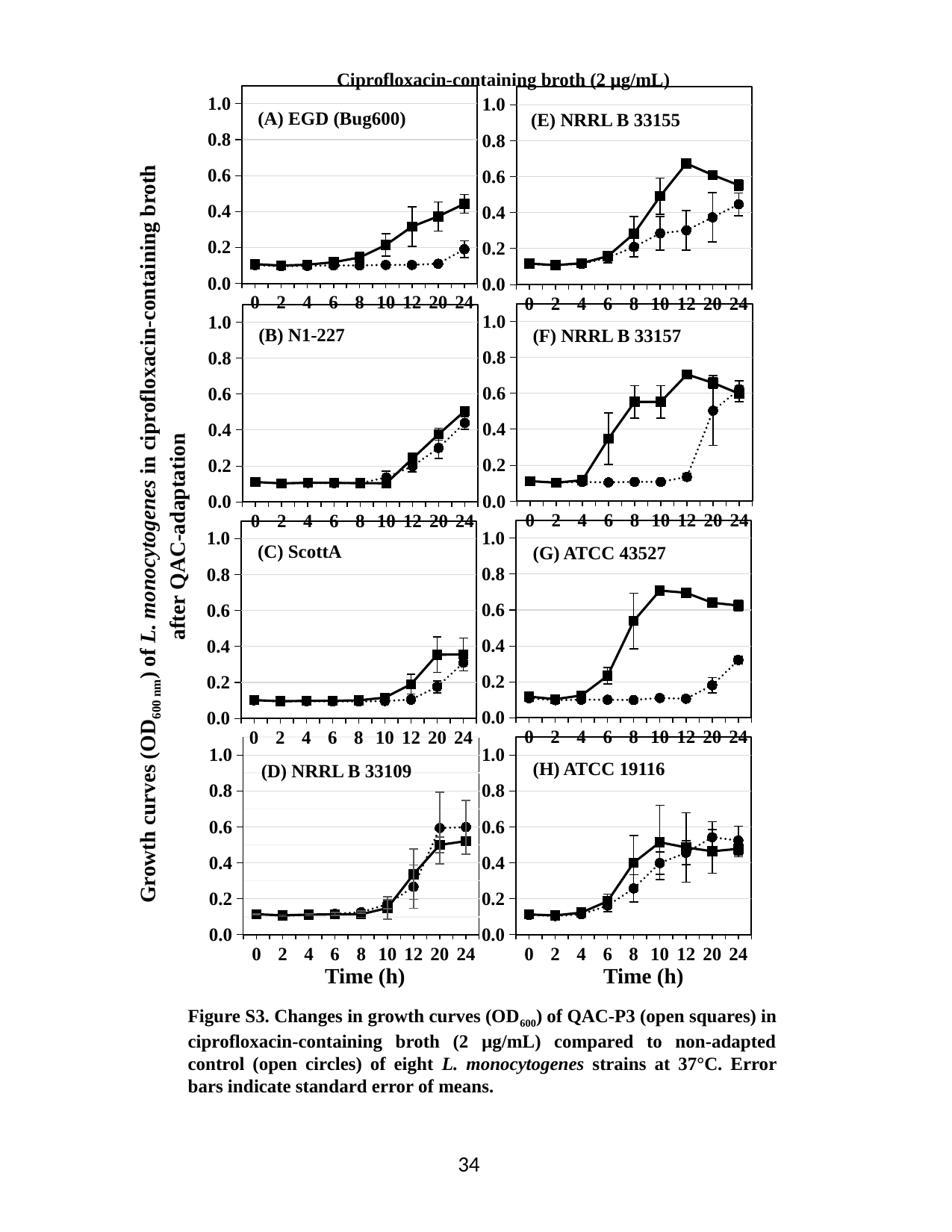

Ciprofloxacin-containing broth (2 µg/mL)

### Chart

| Category | 0S | p1 |
|---|---|---|
| 0 | 0.10166666666666668 | 0.10683333333333334 |
| 2 | 0.09500000000000001 | 0.09866666666666668 |
| 4 | 0.09716666666666667 | 0.10366666666666667 |
| 6 | 0.09949999999999999 | 0.11733333333333333 |
| 8 | 0.09966666666666668 | 0.144 |
| 10 | 0.1025 | 0.21316666666666664 |
| 12 | 0.1025 | 0.31583333333333335 |
| 20 | 0.10933333333333334 | 0.37266666666666665 |
| 24 | 0.18966666666666665 | 0.442 |

### Chart

| Category | 0S | p1 |
|---|---|---|
| 0 | 0.11433333333333333 | 0.11666666666666665 |
| 2 | 0.1065 | 0.10783333333333334 |
| 4 | 0.11416666666666665 | 0.11866666666666666 |
| 6 | 0.14933333333333335 | 0.15816666666666668 |
| 8 | 0.20916666666666664 | 0.2833333333333333 |
| 10 | 0.2846666666666667 | 0.49183333333333334 |
| 12 | 0.30150000000000005 | 0.6738333333333334 |
| 20 | 0.3738333333333334 | 0.6101666666666666 |
| 24 | 0.44616666666666666 | 0.5528333333333334 |
(A) EGD (Bug600)
(E) NRRL B 33155
Growth curves (OD600 nm) of L. monocytogenes in ciprofloxacin-containing broth after QAC-adaptation

### Chart

| Category | 0S | p1 |
|---|---|---|
| 0 | 0.112 | 0.11183333333333334 |
| 2 | 0.1035 | 0.10300000000000002 |
| 4 | 0.10683333333333334 | 0.11666666666666665 |
| 6 | 0.10466666666666667 | 0.3481666666666667 |
| 8 | 0.10783333333333334 | 0.5528333333333334 |
| 10 | 0.10783333333333334 | 0.5528333333333334 |
| 12 | 0.135 | 0.7058333333333334 |
| 20 | 0.5041666666666667 | 0.6583333333333333 |
| 24 | 0.6231666666666666 | 0.5985 |

### Chart

| Category | 0S | p1 |
|---|---|---|
| 0 | 0.11033333333333332 | 0.11083333333333334 |
| 2 | 0.10316666666666667 | 0.1035 |
| 4 | 0.10566666666666667 | 0.10683333333333334 |
| 6 | 0.105 | 0.10616666666666667 |
| 8 | 0.10416666666666667 | 0.10466666666666667 |
| 10 | 0.13649999999999998 | 0.10400000000000002 |
| 12 | 0.19866666666666666 | 0.24135000000000004 |
| 20 | 0.30050000000000004 | 0.37670000000000003 |
| 24 | 0.43956666666666666 | 0.5060666666666668 |
(B) N1-227
(F) NRRL B 33157

### Chart

| Category | 0S | p1 |
|---|---|---|
| 0 | 0.1085 | 0.11783333333333333 |
| 2 | 0.09783333333333333 | 0.10383333333333333 |
| 4 | 0.10099999999999999 | 0.124 |
| 6 | 0.10058333333333332 | 0.23383333333333334 |
| 8 | 0.09913333333333334 | 0.5386666666666666 |
| 10 | 0.11018333333333334 | 0.7081666666666666 |
| 12 | 0.10586166666666667 | 0.6960000000000001 |
| 20 | 0.18083333333333332 | 0.6406666666666667 |
| 24 | 0.32149999999999995 | 0.6248333333333332 |

### Chart

| Category | 0S | p1 |
|---|---|---|
| 0 | 0.10066666666666667 | 0.10200000000000002 |
| 2 | 0.09483333333333333 | 0.09566666666666668 |
| 4 | 0.09533333333333334 | 0.09783333333333333 |
| 6 | 0.09483333333333333 | 0.09800000000000002 |
| 8 | 0.09400000000000001 | 0.10049999999999999 |
| 10 | 0.09683333333333333 | 0.11566666666666668 |
| 12 | 0.10463333333333334 | 0.19016666666666668 |
| 20 | 0.17600000000000002 | 0.3546666666666667 |
| 24 | 0.3095 | 0.35600000000000004 |
(C) ScottA
(G) ATCC 43527

### Chart

| Category | 0S | p1 |
|---|---|---|
| 0 | 0.11399999999999999 | 0.11366666666666665 |
| 2 | 0.10783333333333334 | 0.10516666666666667 |
| 4 | 0.11183333333333333 | 0.10983333333333332 |
| 6 | 0.11316666666666668 | 0.11583333333333334 |
| 8 | 0.11399999999999999 | 0.12516666666666668 |
| 10 | 0.14816666666666667 | 0.16983333333333336 |
| 12 | 0.33616666666666667 | 0.2665 |
| 20 | 0.5 | 0.5933333333333333 |
| 24 | 0.5206666666666667 | 0.5986666666666666 |

### Chart

| Category | 0S | p1 |
|---|---|---|
| 0 | 0.10933333333333334 | 0.11283333333333334 |
| 2 | 0.10416666666666667 | 0.107 |
| 4 | 0.11333333333333333 | 0.123 |
| 6 | 0.16183333333333336 | 0.18616666666666667 |
| 8 | 0.25733333333333336 | 0.4008333333333334 |
| 10 | 0.3985 | 0.5143333333333334 |
| 12 | 0.45583333333333337 | 0.48599999999999993 |
| 20 | 0.5425000000000001 | 0.464 |
| 24 | 0.5241666666666667 | 0.47816666666666663 |
(H) ATCC 19116
(D) NRRL B 33109
Time (h)
Time (h)
Figure S3. Changes in growth curves (OD600) of QAC-P3 (open squares) in ciprofloxacin-containing broth (2 µg/mL) compared to non-adapted control (open circles) of eight L. monocytogenes strains at 37°C. Error bars indicate standard error of means.
34